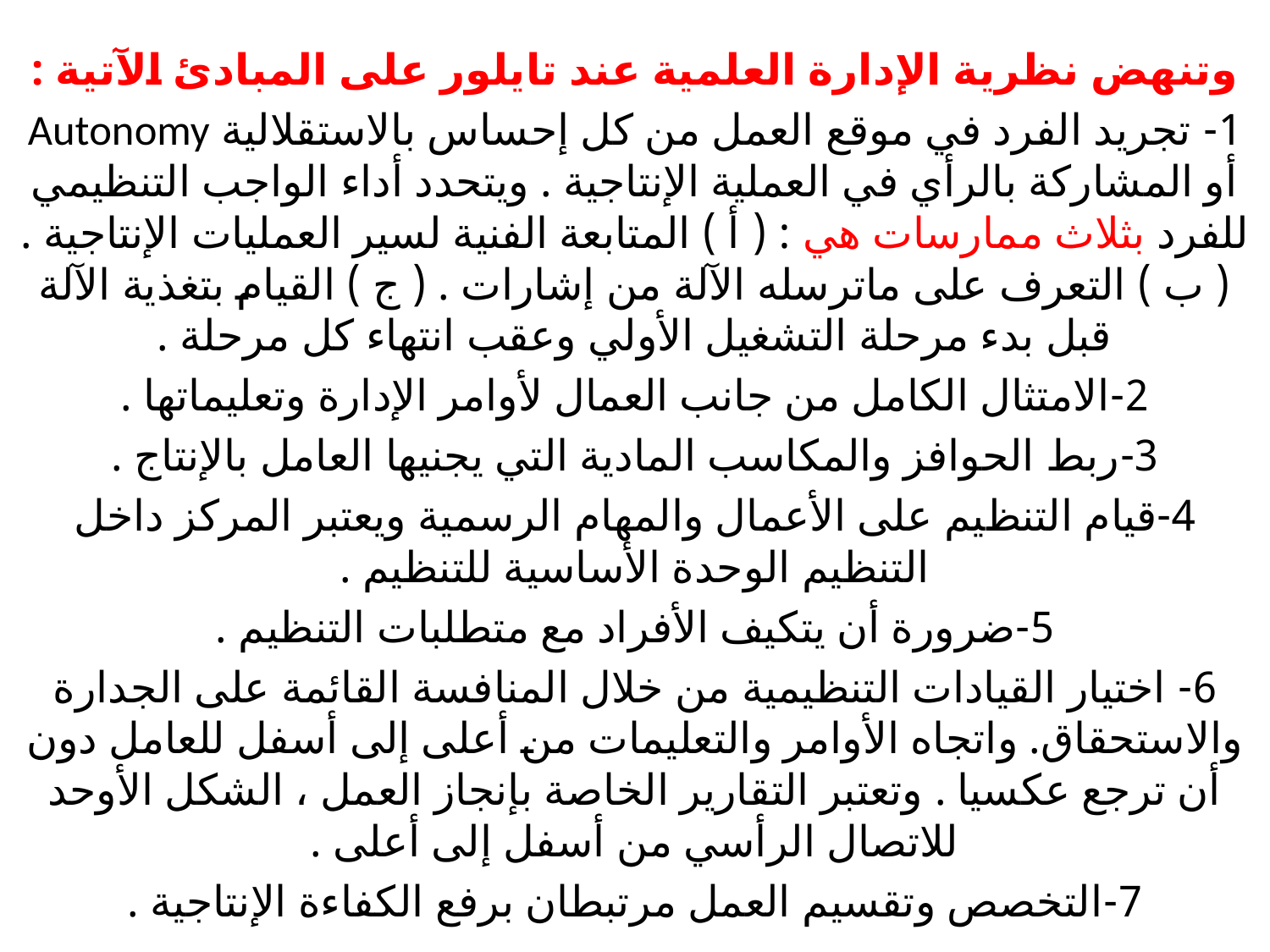

وتنهض نظرية الإدارة العلمية عند تايلور على المبادئ الآتية :
1- تجريد الفرد في موقع العمل من كل إحساس بالاستقلالية Autonomy أو المشاركة بالرأي في العملية الإنتاجية . ويتحدد أداء الواجب التنظيمي للفرد بثلاث ممارسات هي : ( أ ) المتابعة الفنية لسير العمليات الإنتاجية . ( ب ) التعرف على ماترسله الآلة من إشارات . ( ج ) القيام بتغذية الآلة قبل بدء مرحلة التشغيل الأولي وعقب انتهاء كل مرحلة .
2-الامتثال الكامل من جانب العمال لأوامر الإدارة وتعليماتها .
3-ربط الحوافز والمكاسب المادية التي يجنيها العامل بالإنتاج .
4-قيام التنظيم على الأعمال والمهام الرسمية ويعتبر المركز داخل التنظيم الوحدة الأساسية للتنظيم .
5-ضرورة أن يتكيف الأفراد مع متطلبات التنظيم .
6- اختيار القيادات التنظيمية من خلال المنافسة القائمة على الجدارة والاستحقاق. واتجاه الأوامر والتعليمات من أعلى إلى أسفل للعامل دون أن ترجع عكسيا . وتعتبر التقارير الخاصة بإنجاز العمل ، الشكل الأوحد للاتصال الرأسي من أسفل إلى أعلى .
7-التخصص وتقسيم العمل مرتبطان برفع الكفاءة الإنتاجية .

#